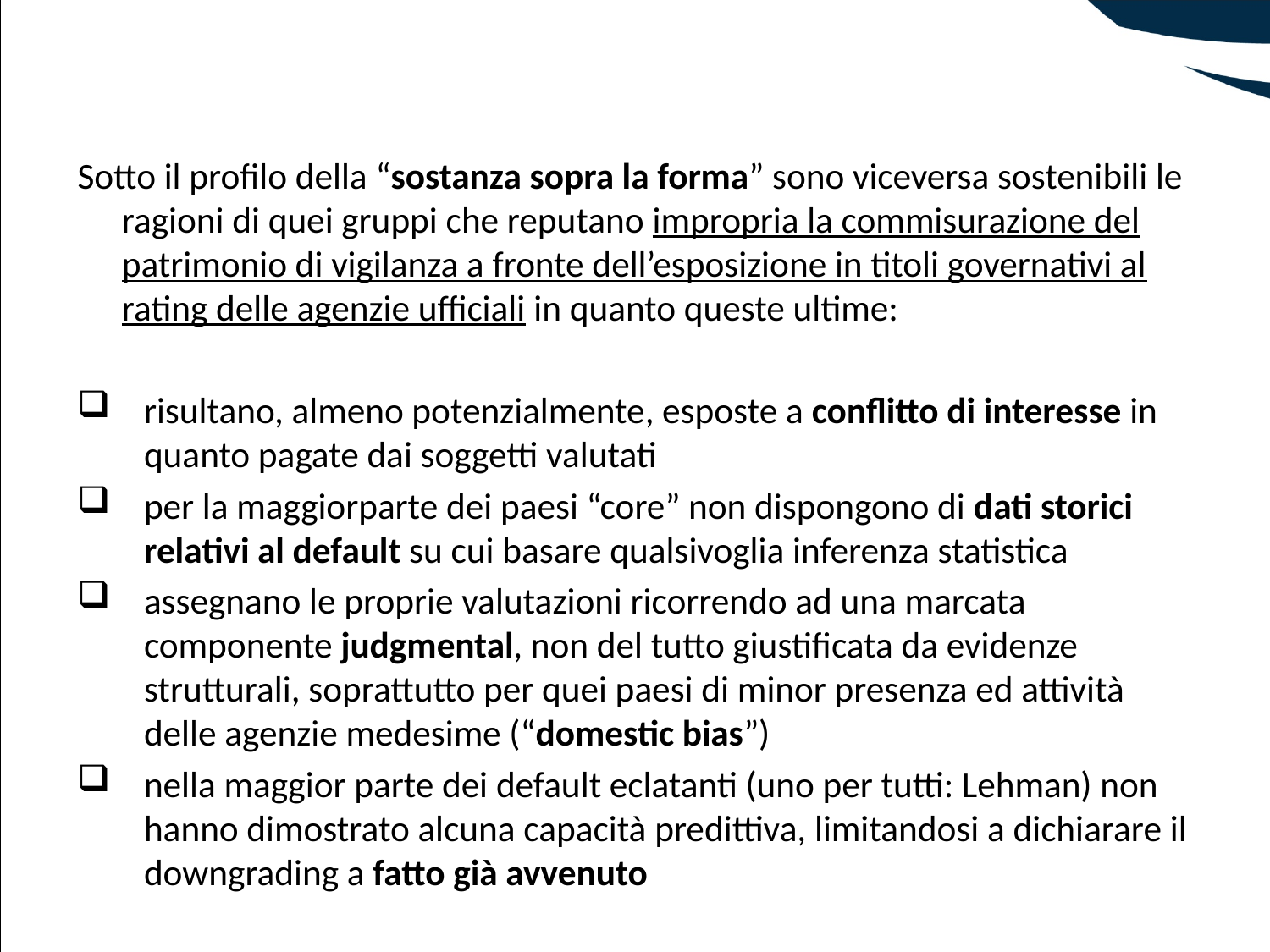

Sotto il profilo della “sostanza sopra la forma” sono viceversa sostenibili le ragioni di quei gruppi che reputano impropria la commisurazione del patrimonio di vigilanza a fronte dell’esposizione in titoli governativi al rating delle agenzie ufficiali in quanto queste ultime:

risultano, almeno potenzialmente, esposte a conflitto di interesse in quanto pagate dai soggetti valutati
per la maggiorparte dei paesi “core” non dispongono di dati storici relativi al default su cui basare qualsivoglia inferenza statistica
assegnano le proprie valutazioni ricorrendo ad una marcata componente judgmental, non del tutto giustificata da evidenze strutturali, soprattutto per quei paesi di minor presenza ed attività delle agenzie medesime (“domestic bias”)
nella maggior parte dei default eclatanti (uno per tutti: Lehman) non hanno dimostrato alcuna capacità predittiva, limitandosi a dichiarare il downgrading a fatto già avvenuto

(Vernazza D., Rees A., Nielsen E.F., Gkionakis V.- The Damaging Bias of Sovereign Ratings - Unicredit Global Themes Series – Marzo 2014)